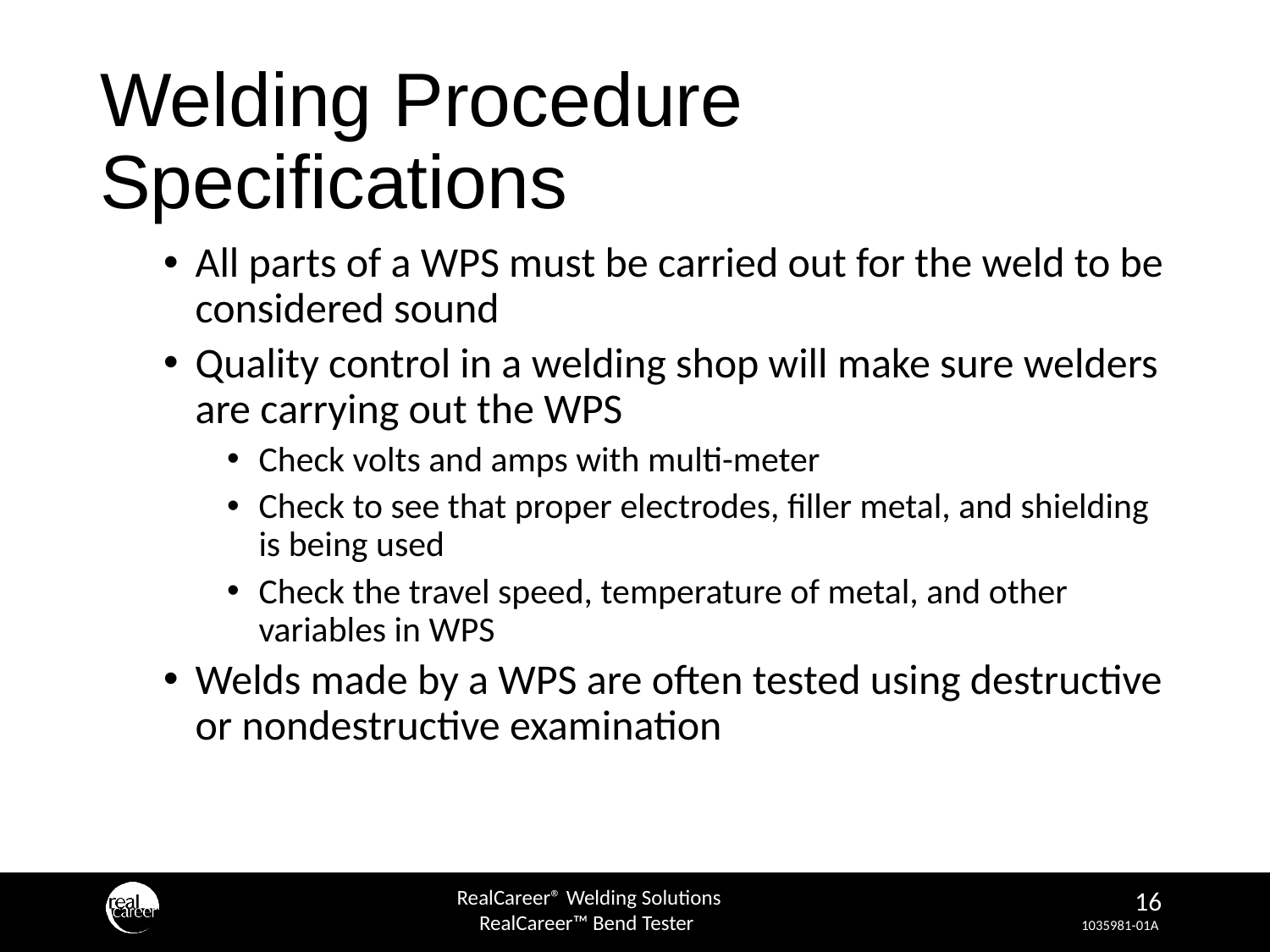

# Welding Procedure Specifications
All parts of a WPS must be carried out for the weld to be considered sound
Quality control in a welding shop will make sure welders are carrying out the WPS
Check volts and amps with multi-meter
Check to see that proper electrodes, filler metal, and shielding is being used
Check the travel speed, temperature of metal, and other variables in WPS
Welds made by a WPS are often tested using destructive or nondestructive examination